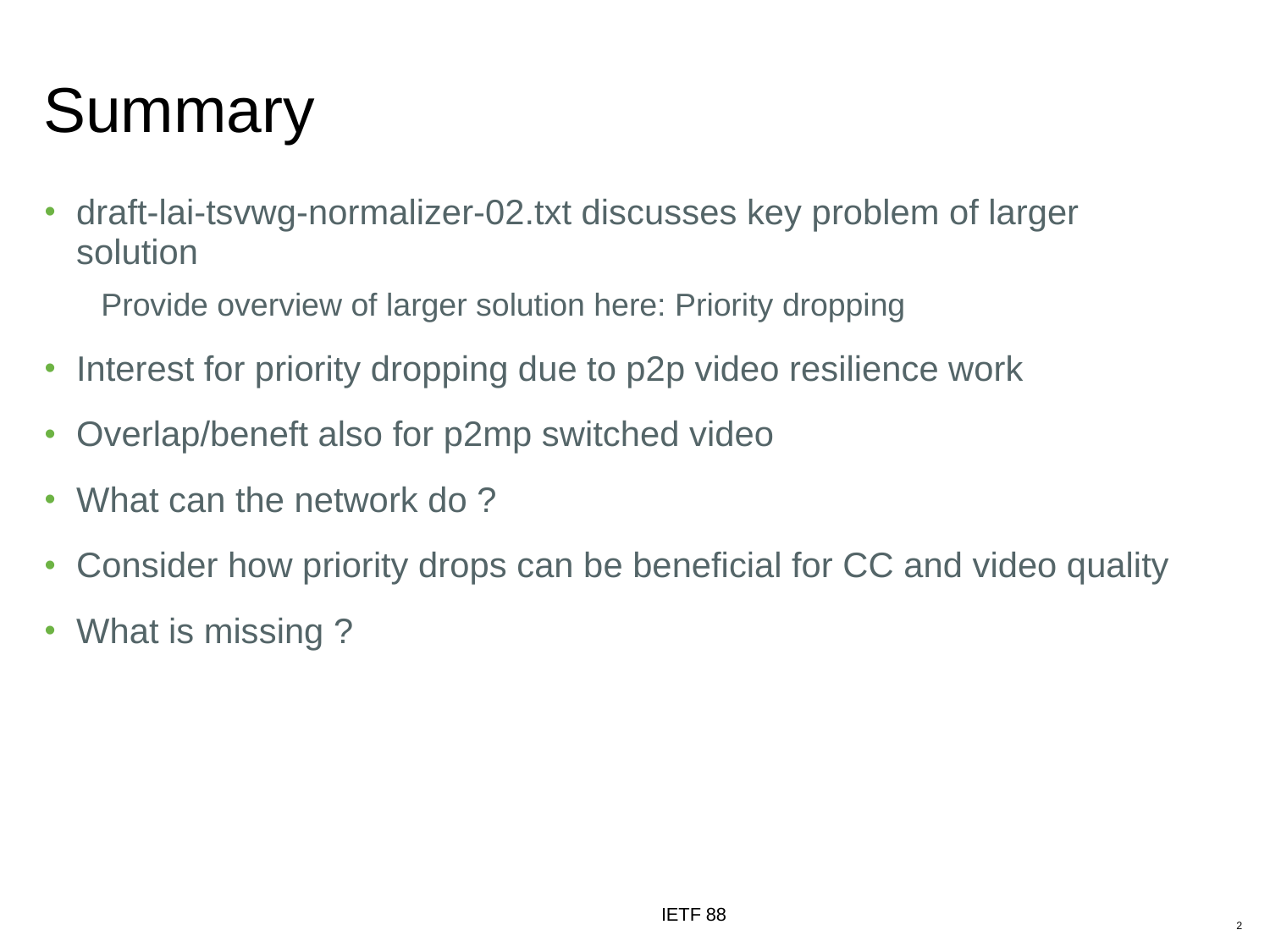

# Summary
draft-lai-tsvwg-normalizer-02.txt discusses key problem of larger solution
Provide overview of larger solution here: Priority dropping
Interest for priority dropping due to p2p video resilience work
Overlap/beneft also for p2mp switched video
What can the network do ?
Consider how priority drops can be beneficial for CC and video quality
What is missing ?